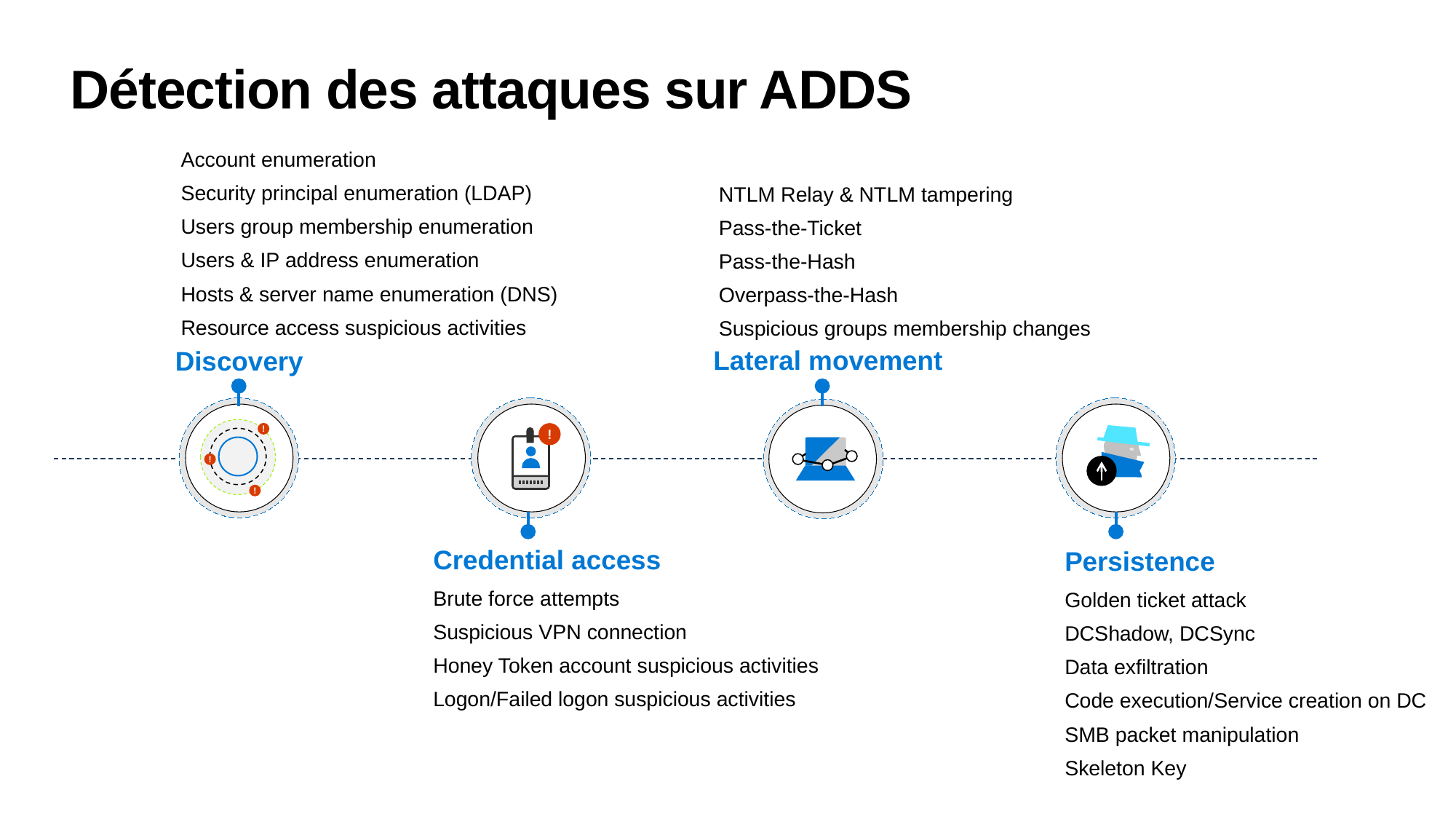

# Détection des attaques sur ADDS

Account enumeration
Security principal enumeration (LDAP)
Users group membership enumeration
Users & IP address enumeration
Hosts & server name enumeration (DNS)
Resource access suspicious activities

NTLM Relay & NTLM tampering
Pass-the-Ticket
Pass-the-Hash
Overpass-the-Hash
Suspicious groups membership changes
Lateral movement
Discovery

!

!
!
!

Credential access
Brute force attempts
Suspicious VPN connection
Honey Token account suspicious activities
Logon/Failed logon suspicious activities
Persistence
Golden ticket attack
DCShadow, DCSync
Data exfiltration
Code execution/Service creation on DC
SMB packet manipulation
Skeleton Key